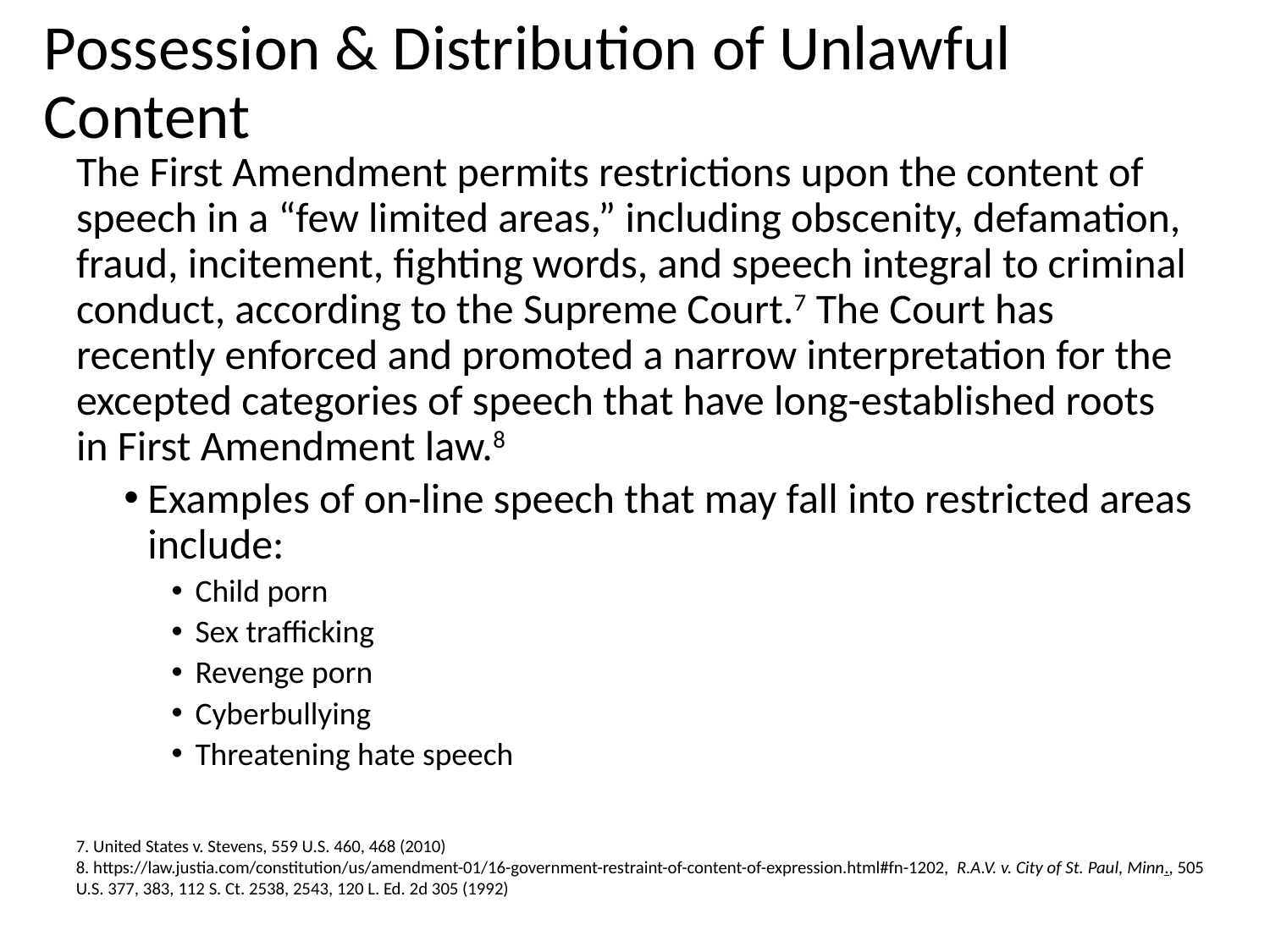

# Possession & Distribution of Unlawful Content
The First Amendment permits restrictions upon the content of speech in a “few limited areas,” including obscenity, defamation, fraud, incitement, fighting words, and speech integral to criminal conduct, according to the Supreme Court.7 The Court has recently enforced and promoted a narrow interpretation for the excepted categories of speech that have long-established roots in First Amendment law.8
Examples of on-line speech that may fall into restricted areas include:
Child porn
Sex trafficking
Revenge porn
Cyberbullying
Threatening hate speech
7. United States v. Stevens, 559 U.S. 460, 468 (2010)
8. https://law.justia.com/constitution/us/amendment-01/16-government-restraint-of-content-of-expression.html#fn-1202,  R.A.V. v. City of St. Paul, Minn., 505 U.S. 377, 383, 112 S. Ct. 2538, 2543, 120 L. Ed. 2d 305 (1992)